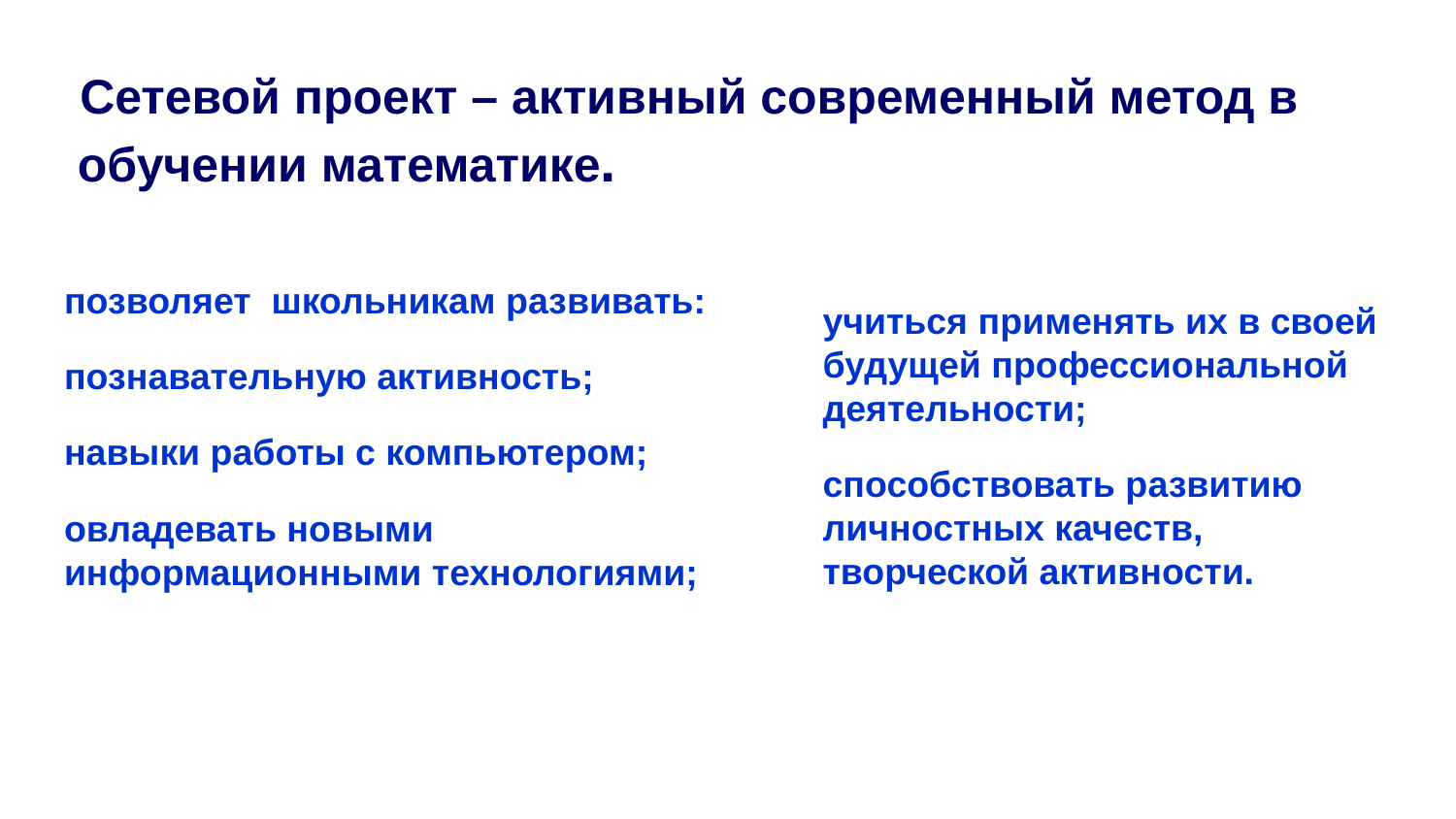

# Сетевой проект – активный современный метод в        обучении математике.

позволяет  школьникам развивать:
познавательную активность;
навыки работы с компьютером;
овладевать новыми информационными технологиями;
учиться применять их в своей будущей профессиональной деятельности;
способствовать развитию   личностных качеств, творческой активности.